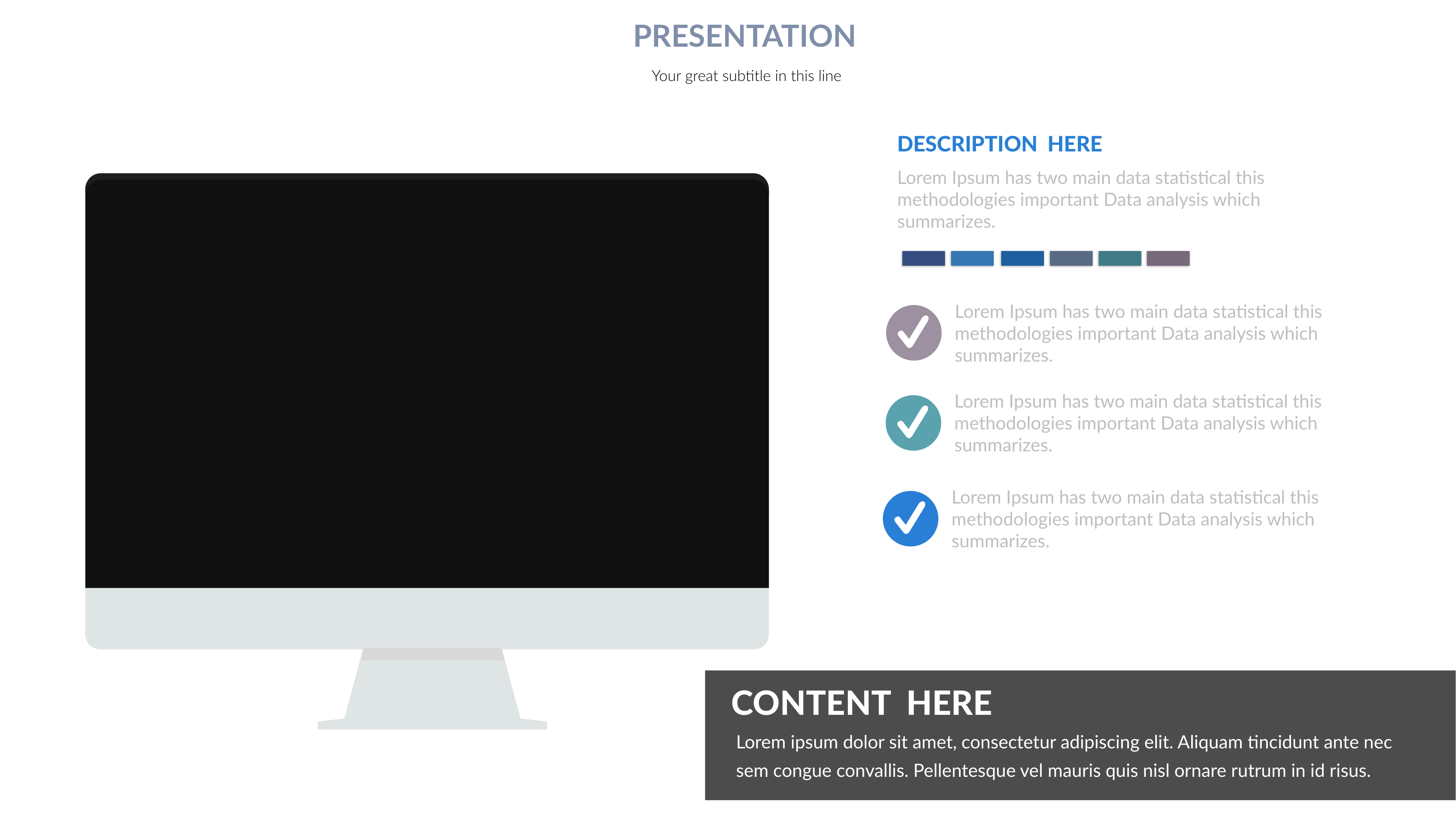

PRESENTATION
Your great subtitle in this line
DESCRIPTION  HERE
Lorem Ipsum has two main data statistical this methodologies important Data analysis which summarizes.

Lorem Ipsum has two main data statistical this methodologies important Data analysis which summarizes.

Lorem Ipsum has two main data statistical this methodologies important Data analysis which summarizes.

Lorem Ipsum has two main data statistical this methodologies important Data analysis which summarizes.

CONTENT  HERE
Lorem ipsum dolor sit amet, consectetur adipiscing elit. Aliquam tincidunt ante nec sem congue convallis. Pellentesque vel mauris quis nisl ornare rutrum in id risus.